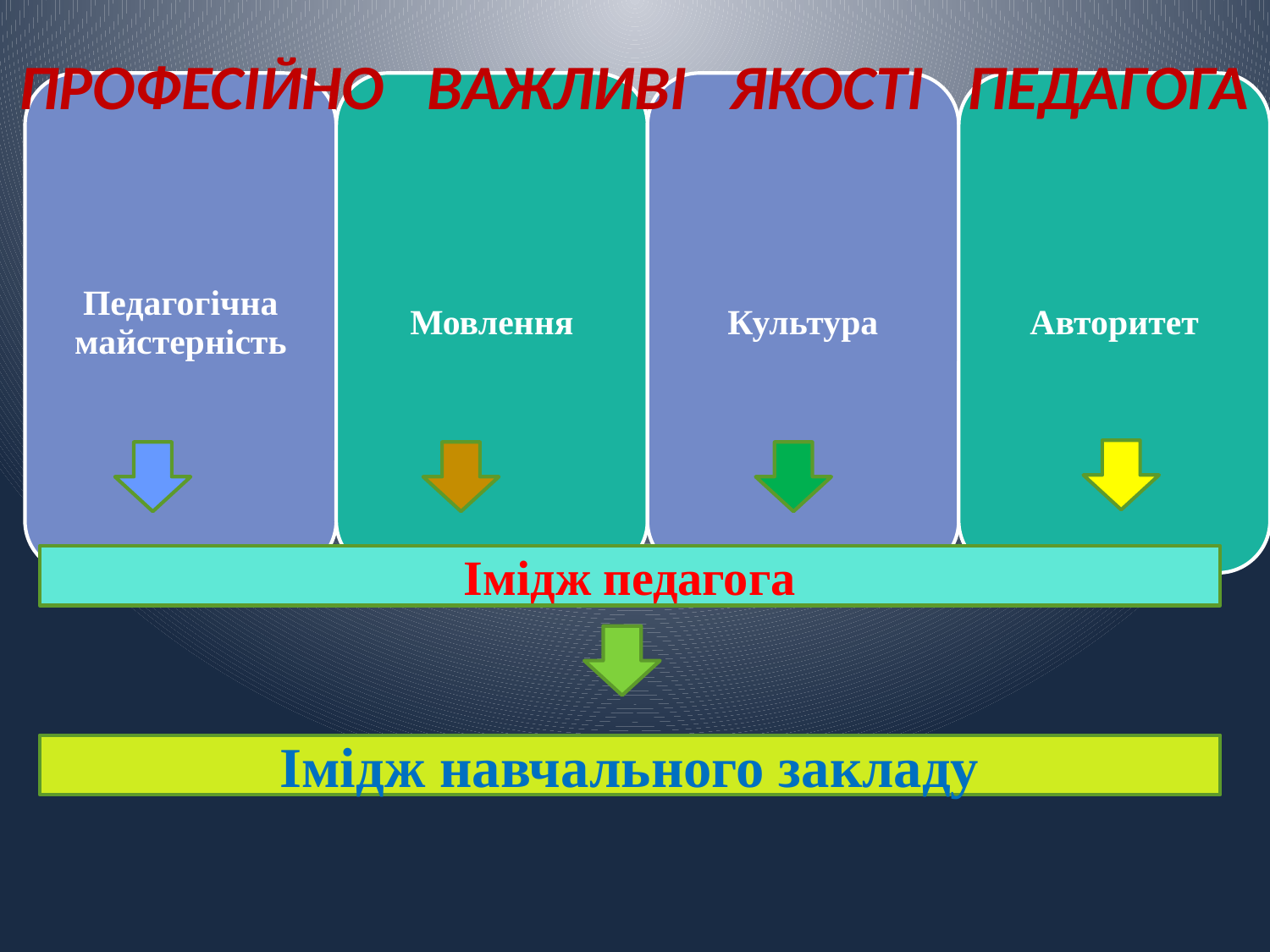

# ПРОФЕСІЙНО   ВАЖЛИВІ   ЯКОСТІ   ПЕДАГОГА
Авторитет
Культура
Мовлення
Педагогічна майстерність

Імідж педагога

Імідж навчального закладу